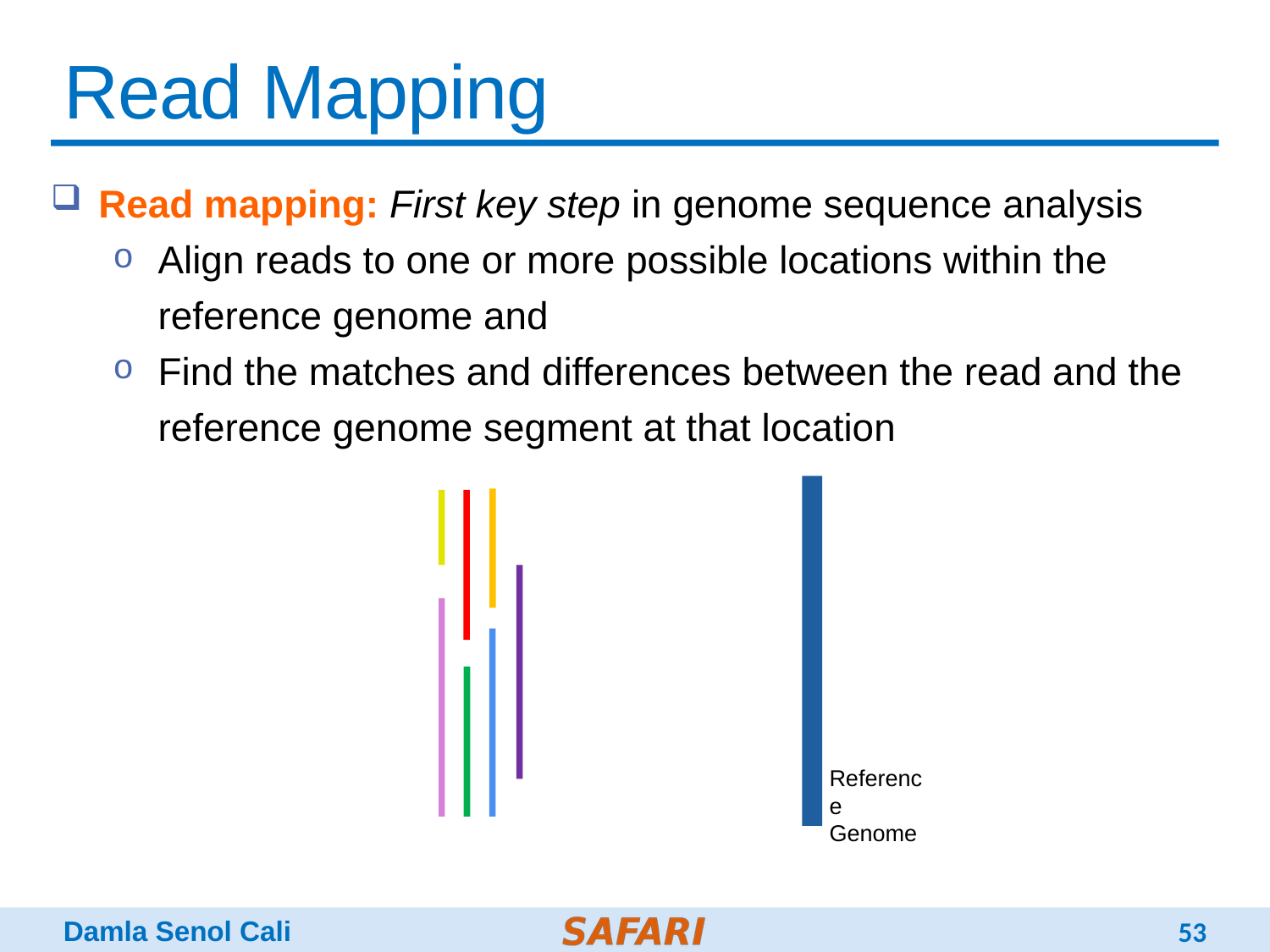

# Read Mapping
Read mapping: First key step in genome sequence analysis
Align reads to one or more possible locations within the reference genome and
Find the matches and differences between the read and the reference genome segment at that location

Reference
Genome
53